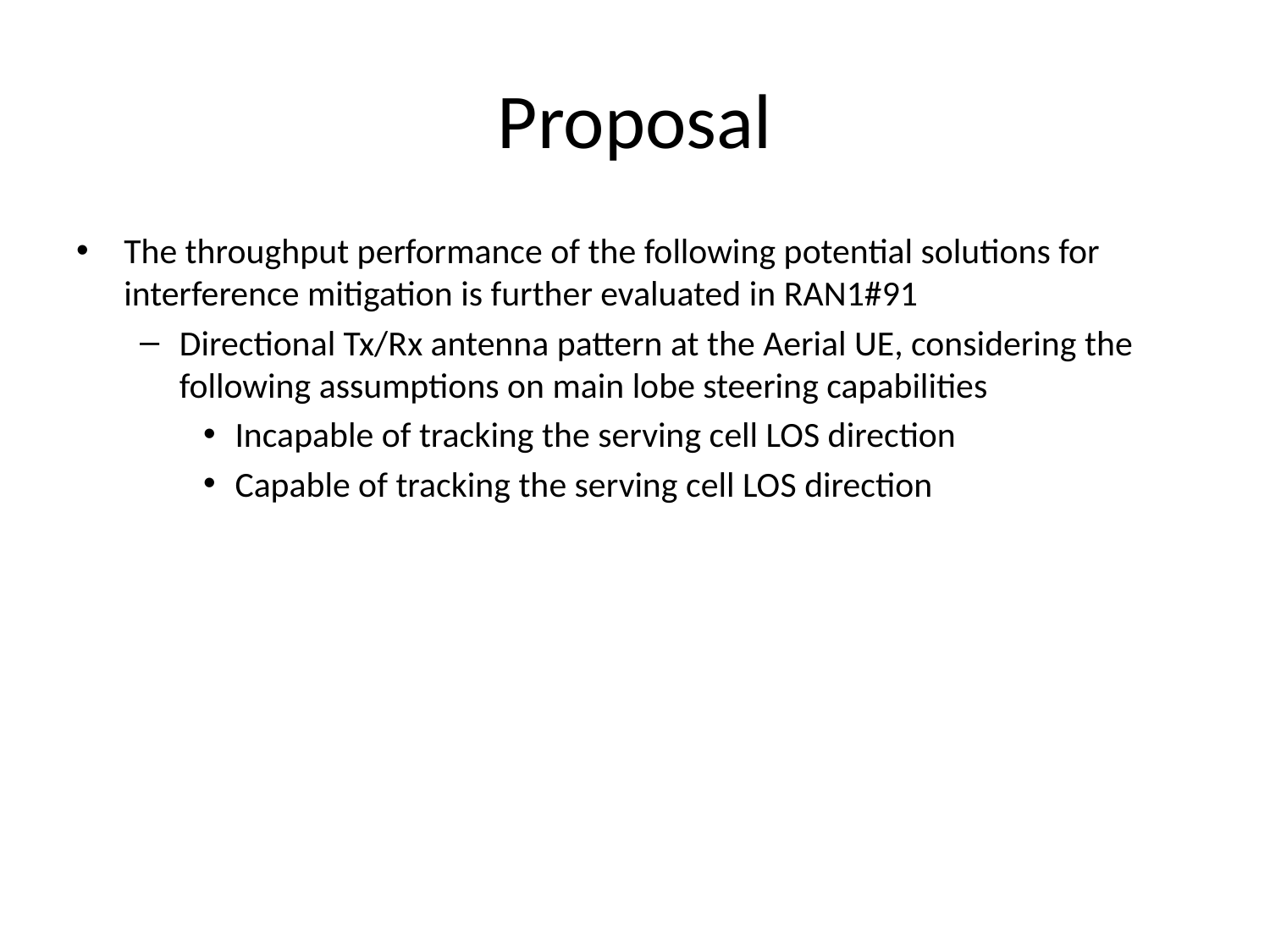

# Proposal
The throughput performance of the following potential solutions for interference mitigation is further evaluated in RAN1#91
Directional Tx/Rx antenna pattern at the Aerial UE, considering the following assumptions on main lobe steering capabilities
Incapable of tracking the serving cell LOS direction
Capable of tracking the serving cell LOS direction